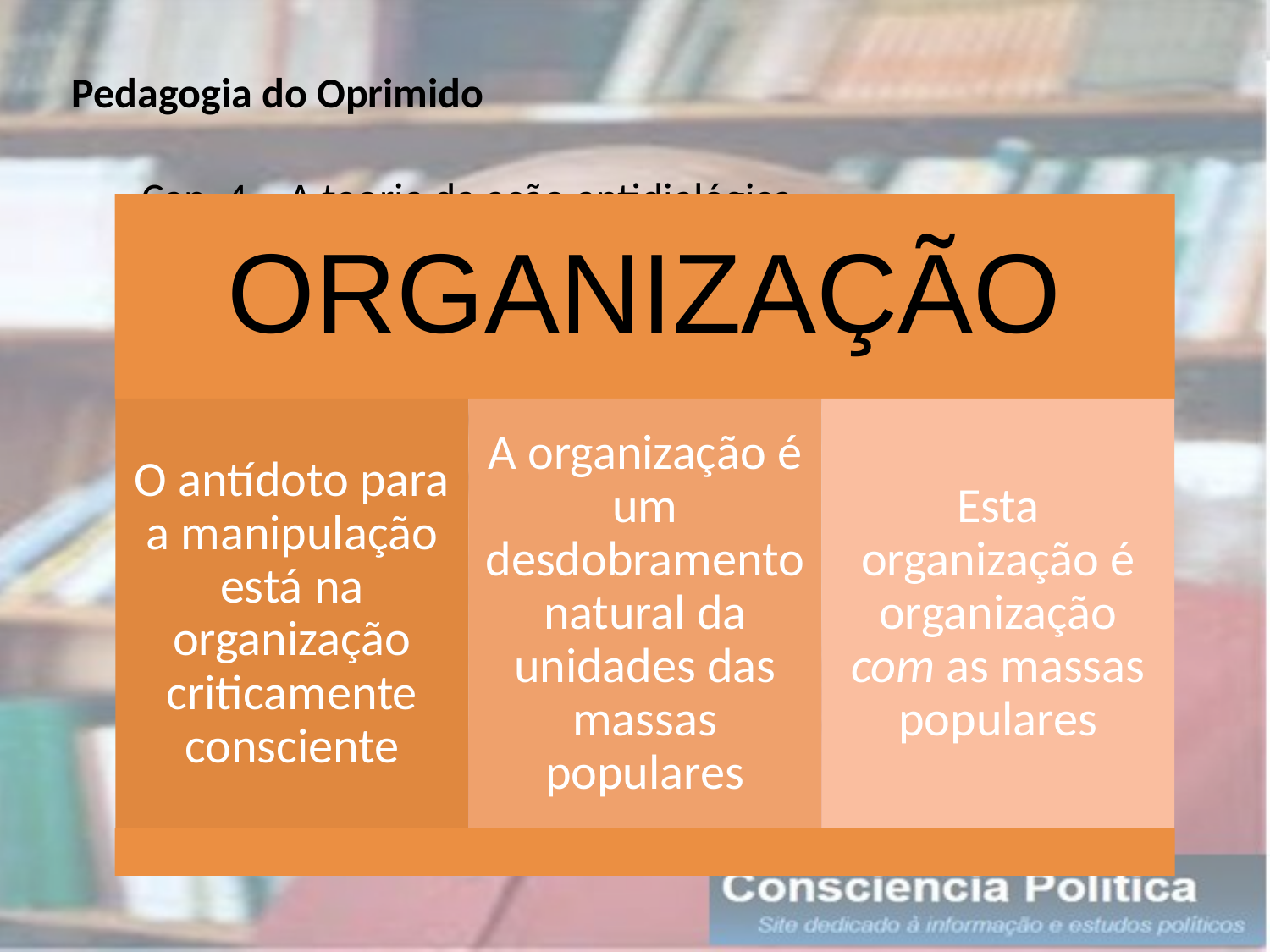

Pedagogia do Oprimido
Cap. 4 – A teoria da ação antidialógica
ORGANIZAÇÃO
O antídoto para a manipulação está na organização criticamente consciente
A organização é um desdobramento natural da unidades das massas populares
Esta organização é organização com as massas populares
A ação dialógica